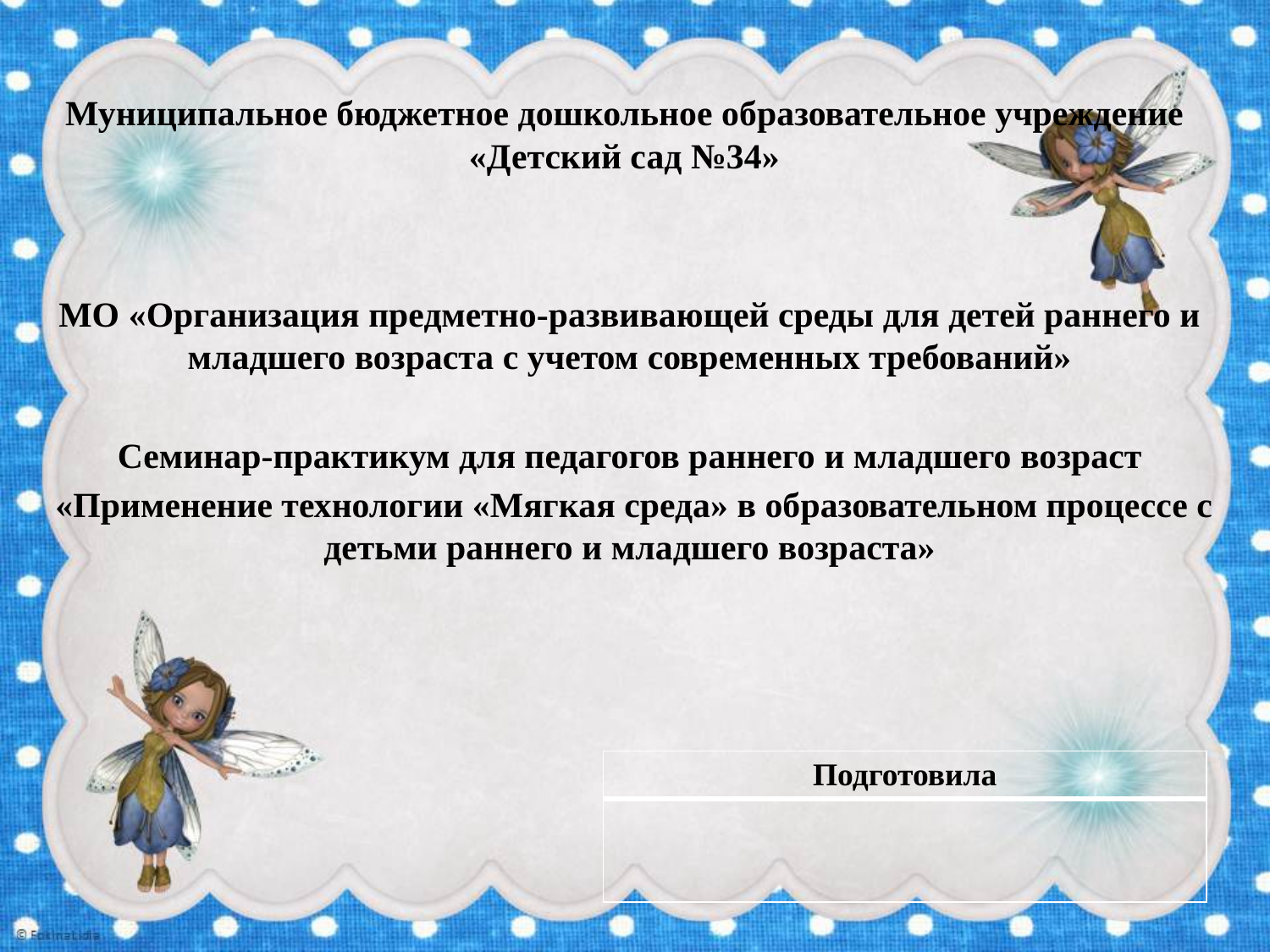

# Муниципальное бюджетное дошкольное образовательное учреждение «Детский сад №34»
МО «Организация предметно-развивающей среды для детей раннего и младшего возраста с учетом современных требований»

Семинар-практикум для педагогов раннего и младшего возраст
 «Применение технологии «Мягкая среда» в образовательном процессе с детьми раннего и младшего возраста»

| Подготовила |
| --- |
|  |